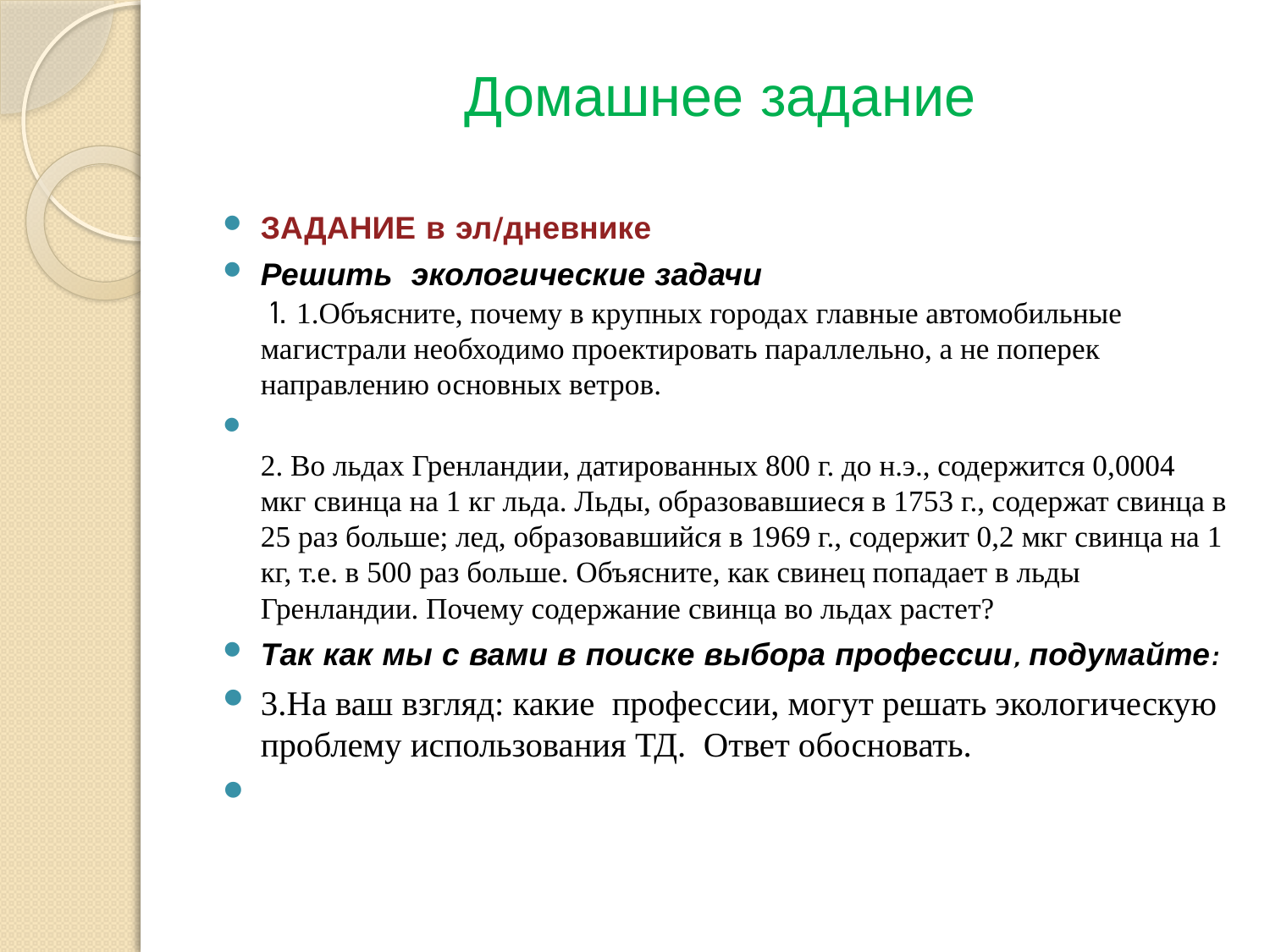

# Домашнее задание
ЗАДАНИЕ в эл/дневнике
Решить  экологические задачи                                                  1. 1.Объясните, почему в крупных городах главные автомобильные магистрали необходимо проектировать параллельно, а не поперек направлению основных ветров.
2. Во льдах Гренландии, датированных 800 г. до н.э., содержится 0,0004 мкг свинца на 1 кг льда. Льды, образовавшиеся в 1753 г., содержат свинца в 25 раз больше; лед, образовавшийся в 1969 г., содержит 0,2 мкг свинца на 1 кг, т.е. в 500 раз больше. Объясните, как свинец попадает в льды Гренландии. Почему содержание свинца во льдах растет?
Так как мы с вами в поиске выбора профессии, подумайте:
3.На ваш взгляд: какие  профессии, могут решать экологическую проблему использования ТД.  Ответ обосновать.